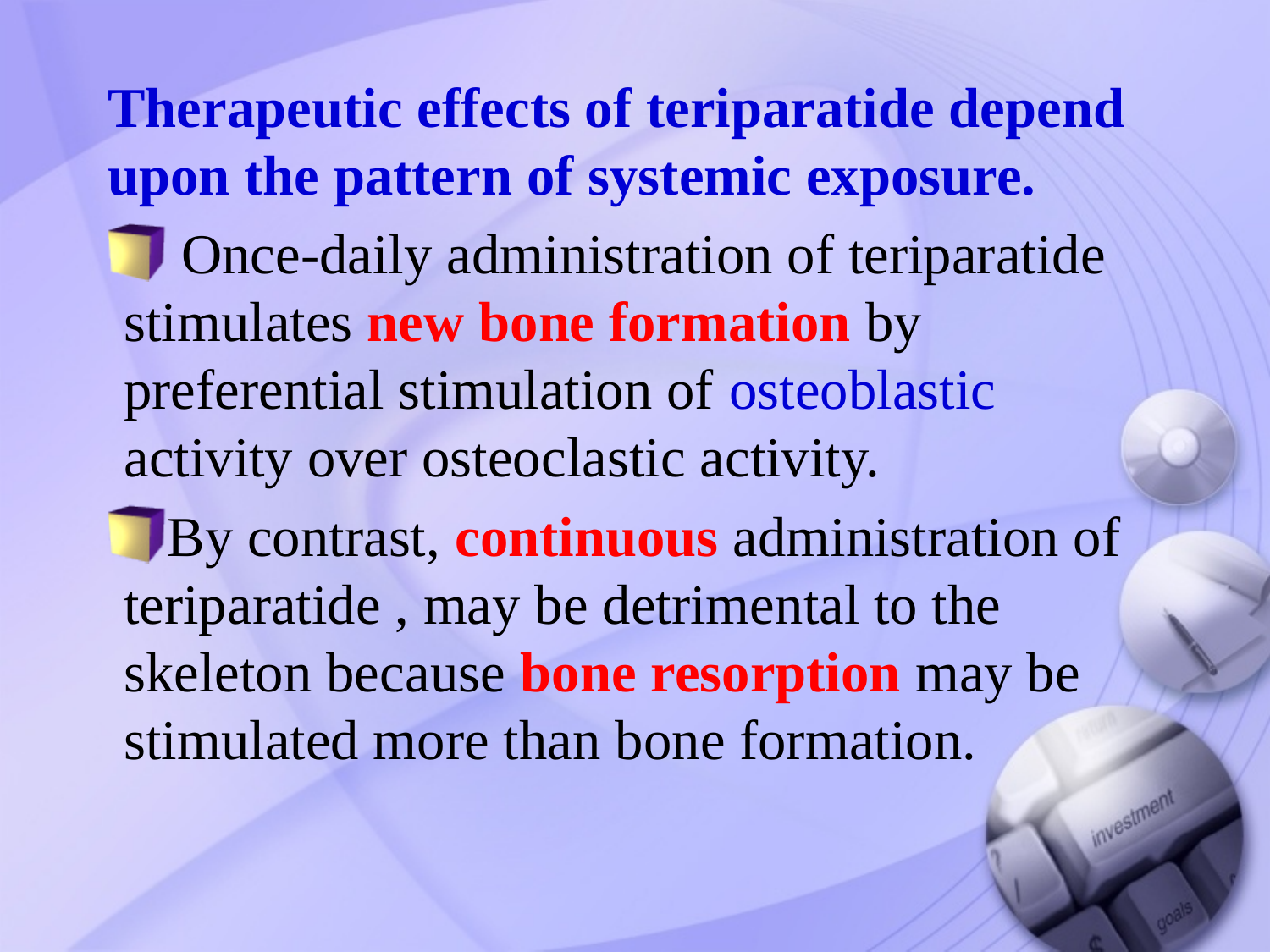

Therapeutic effects of teriparatide depend upon the pattern of systemic exposure.
 Once-daily administration of teriparatide stimulates new bone formation by preferential stimulation of osteoblastic activity over osteoclastic activity.
By contrast, continuous administration of teriparatide , may be detrimental to the skeleton because bone resorption may be stimulated more than bone formation.